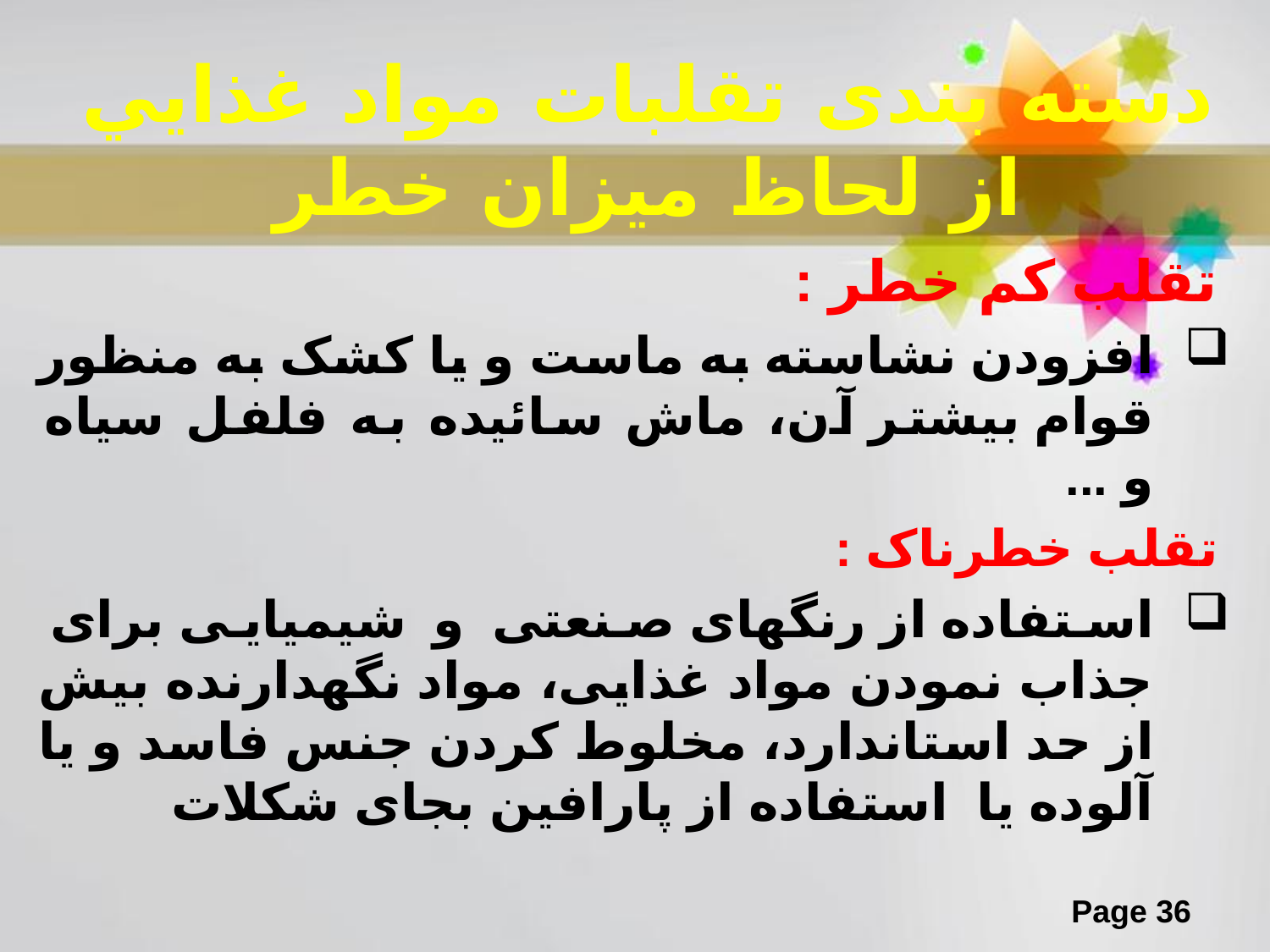

# دسته بندی تقلبات مواد غذايي از لحاظ ميزان خطر
تقلب کم خطر :
افزودن نشاسته به ماست و یا کشک به منظور قوام بيشتر آن، ماش سائیده به فلفل سیاه و ...
تقلب خطرناک :
استفاده از رنگهای صنعتی و شیمیایی برای جذاب نمودن مواد غذایی، مواد نگهدارنده بیش از حد استاندارد، مخلوط کردن جنس فاسد و یا آلوده یا  استفاده از پارافین بجای شکلات